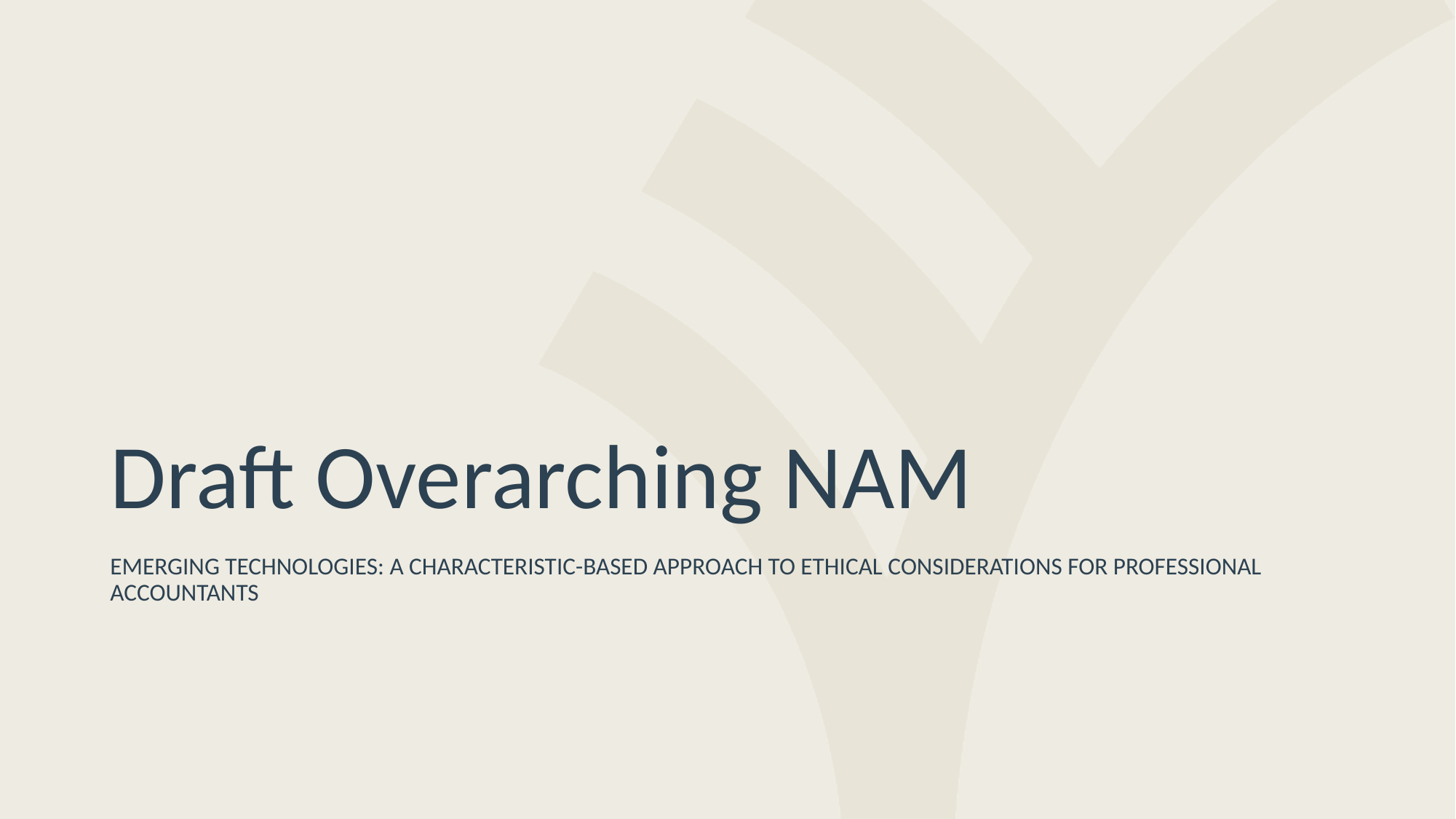

# Draft Overarching NAM
Emerging technologies: a characteristic-based approach to ethical considerations for professional accountants